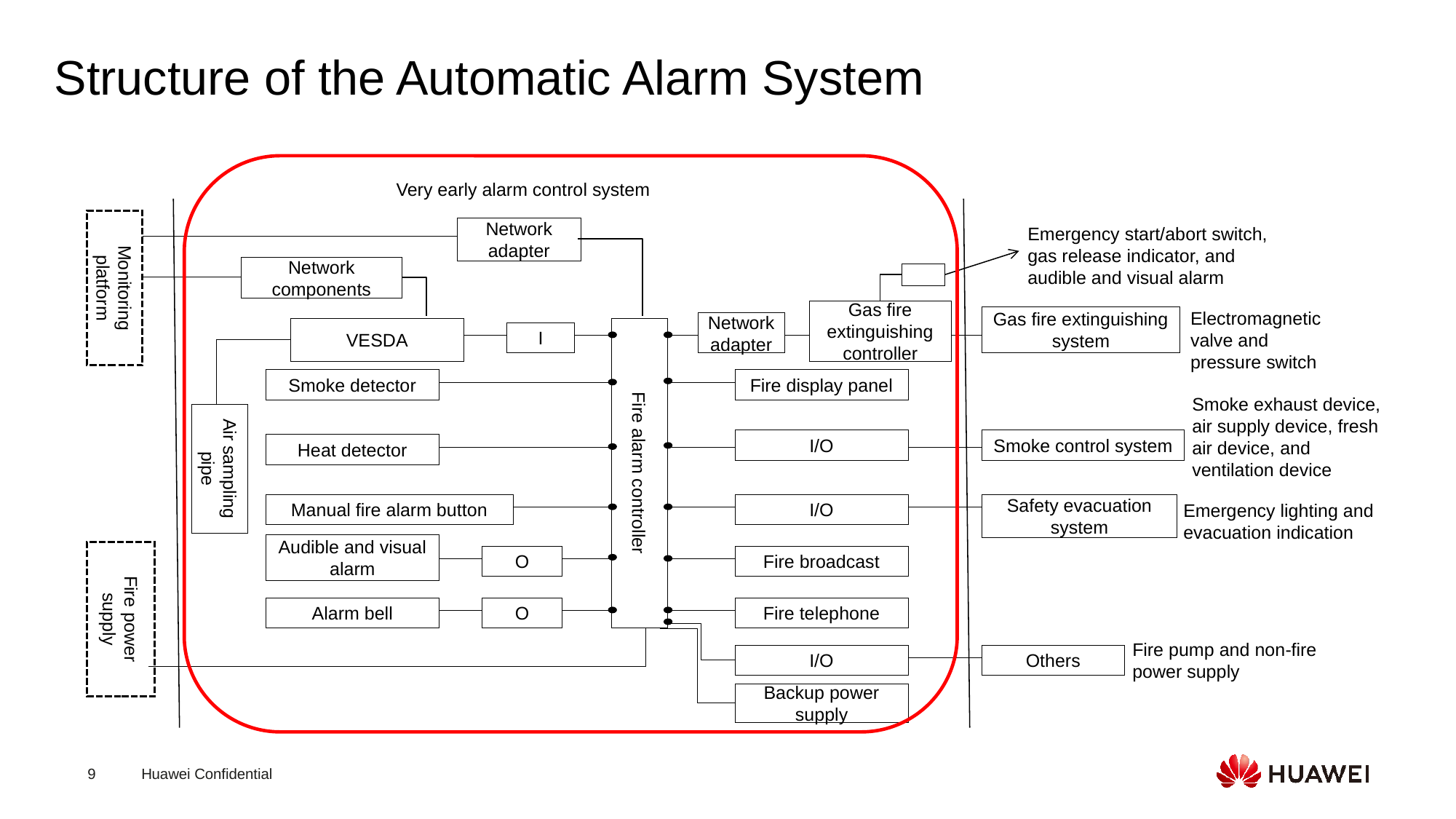

# Structure of the Automatic Alarm System

Very early alarm control system
Monitoring platform
Network adapter
Emergency start/abort switch, gas release indicator, and audible and visual alarm
Network components

Gas fire extinguishing controller
Gas fire extinguishing system
Network adapter
VESDA
Fire alarm controller
Electromagnetic valve and pressure switch
I

Smoke detector
Fire display panel

Air sampling pipe
Smoke exhaust device, air supply device, fresh air device, and ventilation device
I/O
Smoke control system
Heat detector

I/O
Safety evacuation system
Manual fire alarm button

Emergency lighting and evacuation indication

Audible and visual alarm
Fire power supply
O
Fire broadcast

Alarm bell
O
Fire telephone

Fire pump and non-fire power supply
I/O
Others
Backup power supply